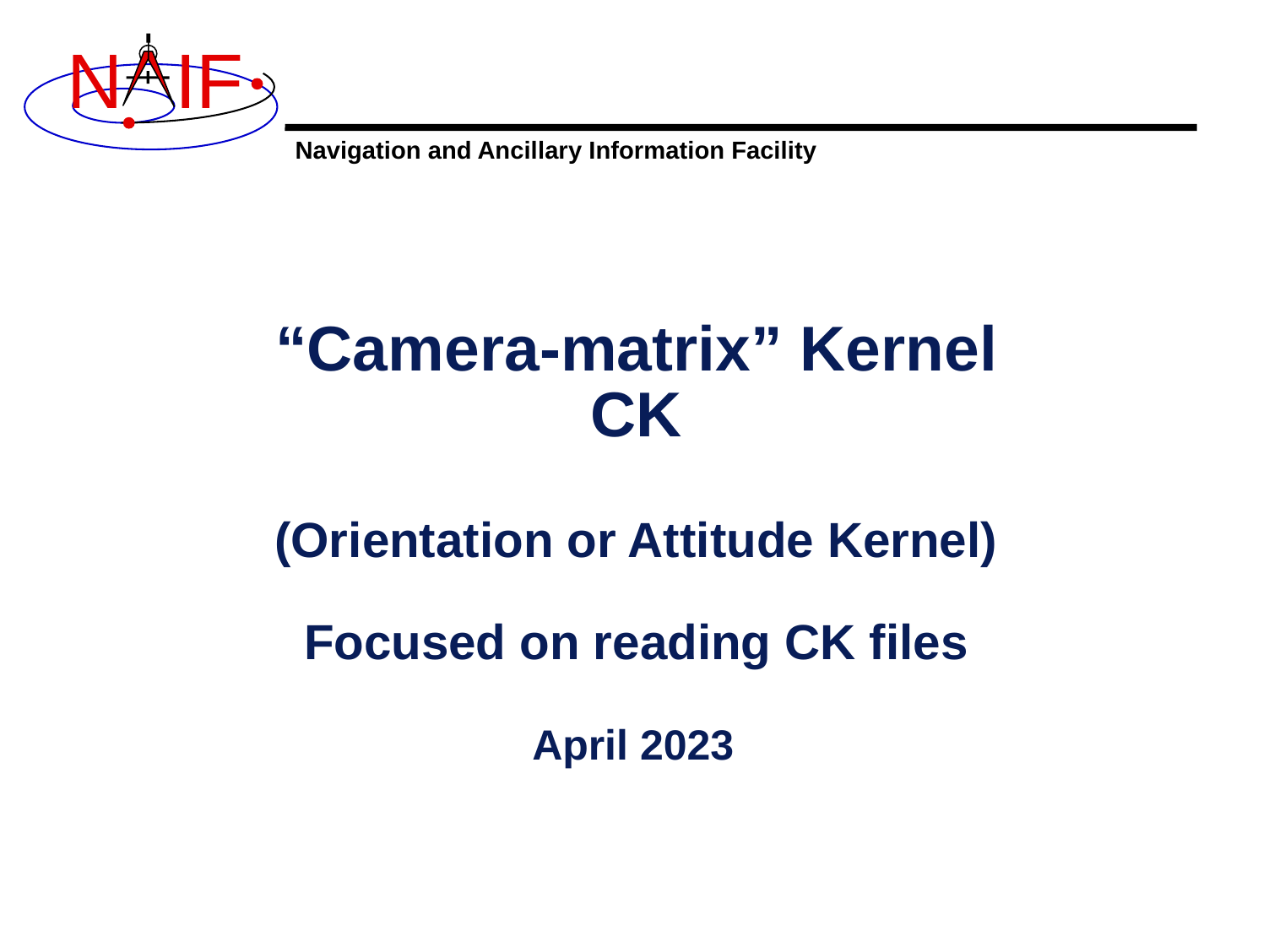

# “Camera-matrix” Kernel CK (Orientation or Attitude Kernel) Focused on reading CK files

April 2023